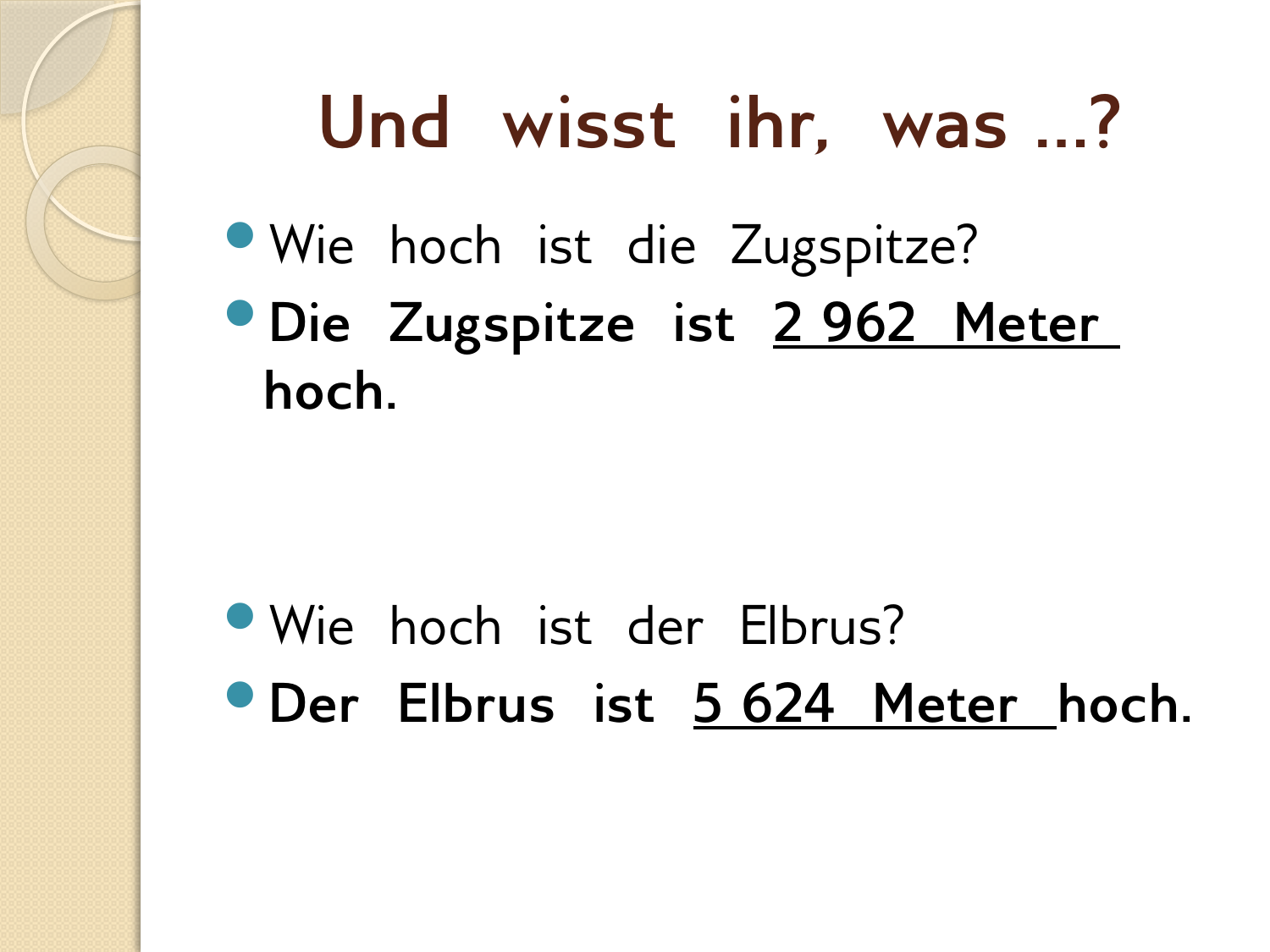

# Und  wisst  ihr,  was …?
Wie  hoch  ist  die  Zugspitze?
Die  Zugspitze  ist  2 962  Meter  hoch.

Wie  hoch  ist  der  Elbrus?
Der  Elbrus  ist  5 624  Meter  hoch.